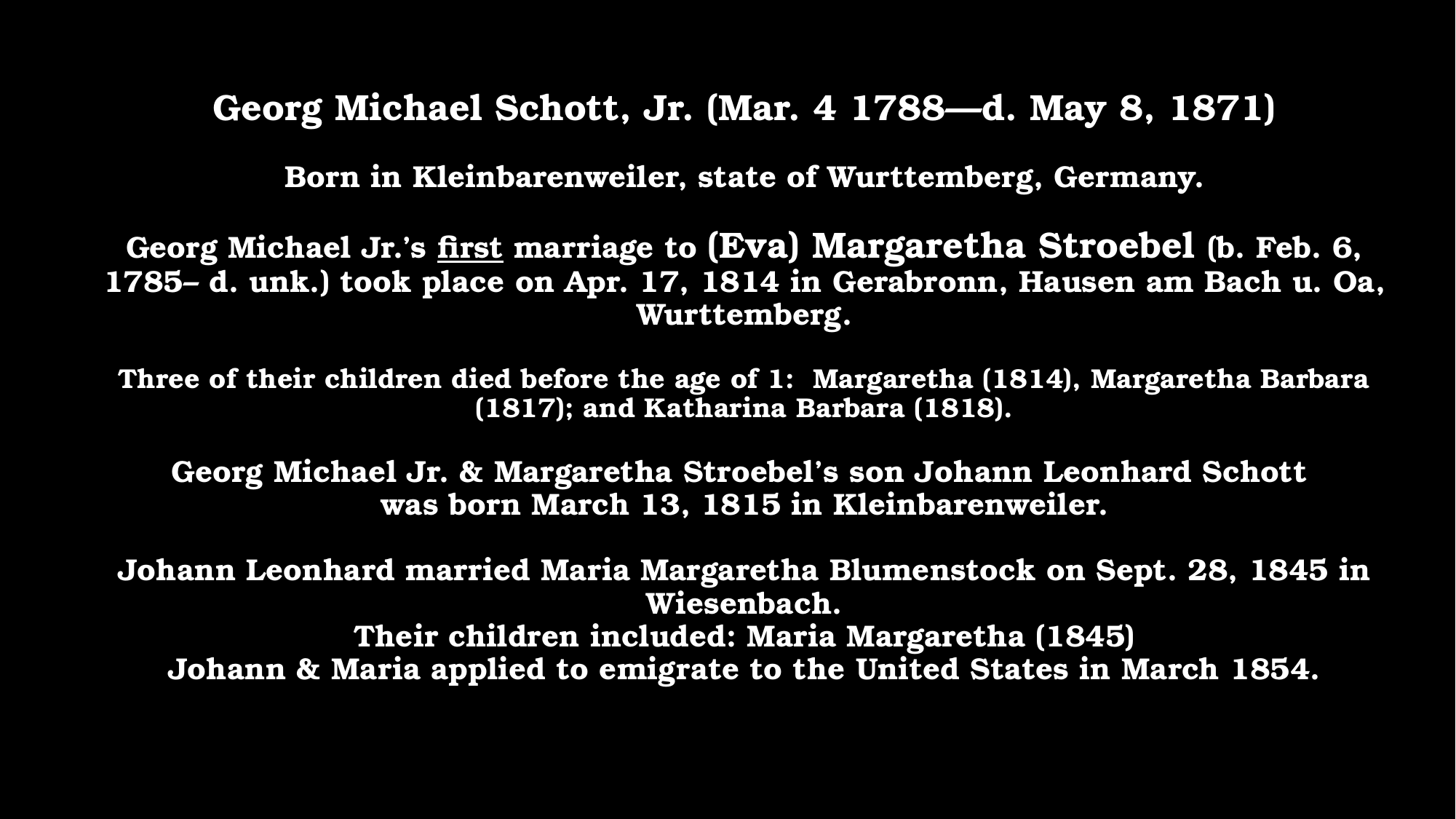

# Georg Michael Schott, Jr. (Mar. 4 1788—d. May 8, 1871) Born in Kleinbarenweiler, state of Wurttemberg, Germany. Georg Michael Jr.’s first marriage to (Eva) Margaretha Stroebel (b. Feb. 6, 1785– d. unk.) took place on Apr. 17, 1814 in Gerabronn, Hausen am Bach u. Oa, Wurttemberg. Three of their children died before the age of 1:  Margaretha (1814), Margaretha Barbara (1817); and Katharina Barbara (1818). Georg Michael Jr. & Margaretha Stroebel’s son Johann Leonhard Schott was born March 13, 1815 in Kleinbarenweiler. Johann Leonhard married Maria Margaretha Blumenstock on Sept. 28, 1845 in Wiesenbach. Their children included: Maria Margaretha (1845) Johann & Maria applied to emigrate to the United States in March 1854.